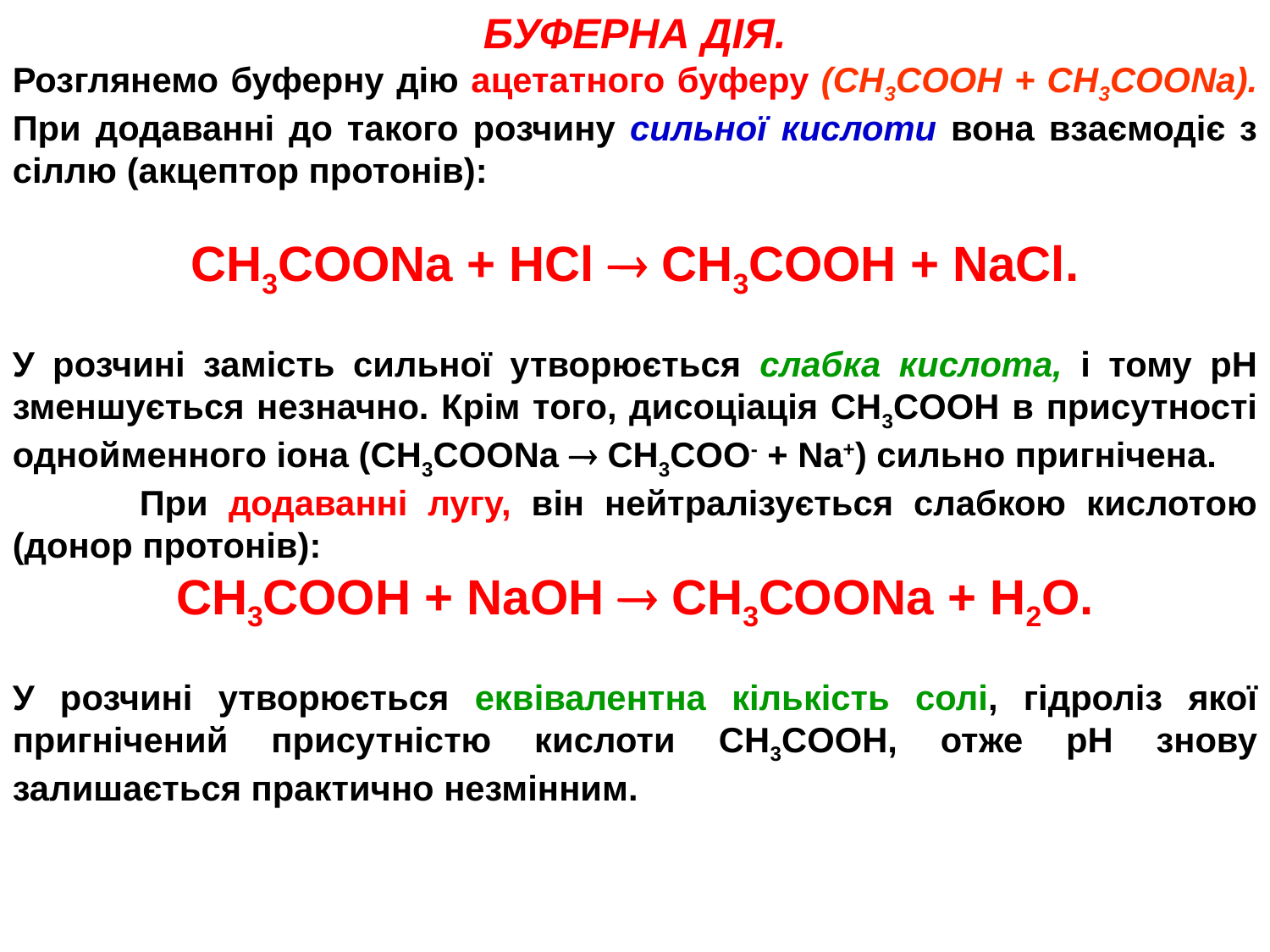

Буферна дія.
Розглянемо буферну дію ацетатного буферу (СН3СООН + СН3СООNa). При додаванні до такого розчину сильної кислоти вона взаємодіє з сіллю (акцептор протонів):

CH3COONa + HCl → CH3COOH + NaCl.

У розчині замість сильної утворюється слабка кислота, і тому рН зменшується незначно. Крім того, дисоціація CH3COOH в присутності однойменного іона (CH3COONa → CH3COO- + Na+) сильно пригнічена.
	При додаванні лугу, він нейтралізується слабкою кислотою (донор протонів):
CH3COOH + NaOH → CH3COONa + H2O.

У розчині утворюється еквівалентна кількість солі, гідроліз якої пригнічений присутністю кислоти CH3COOH, отже рН знову залишається практично незмінним.